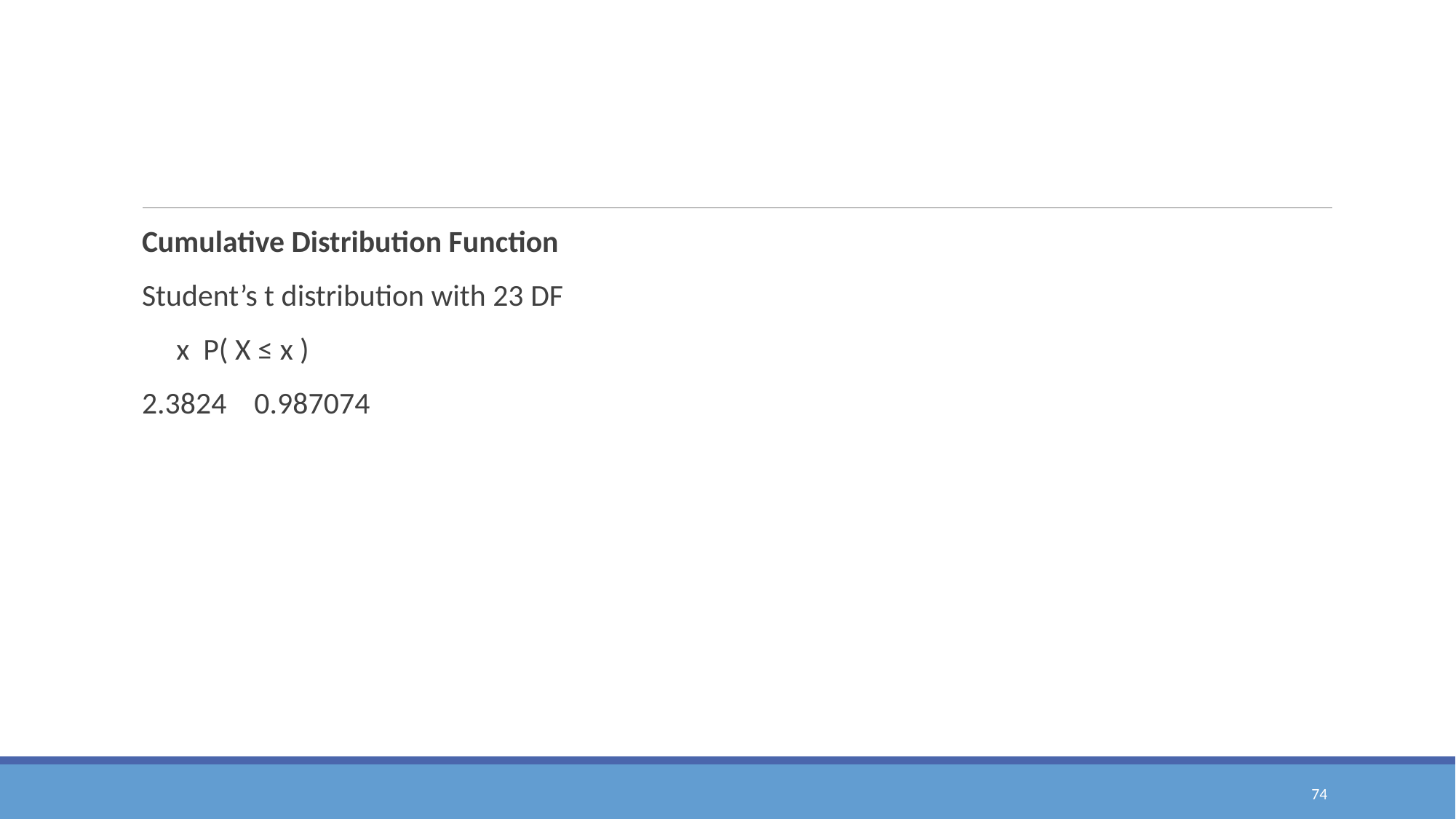

#
Cumulative Distribution Function
Student’s t distribution with 23 DF
     x  P( X ≤ x )
2.3824    0.987074

74